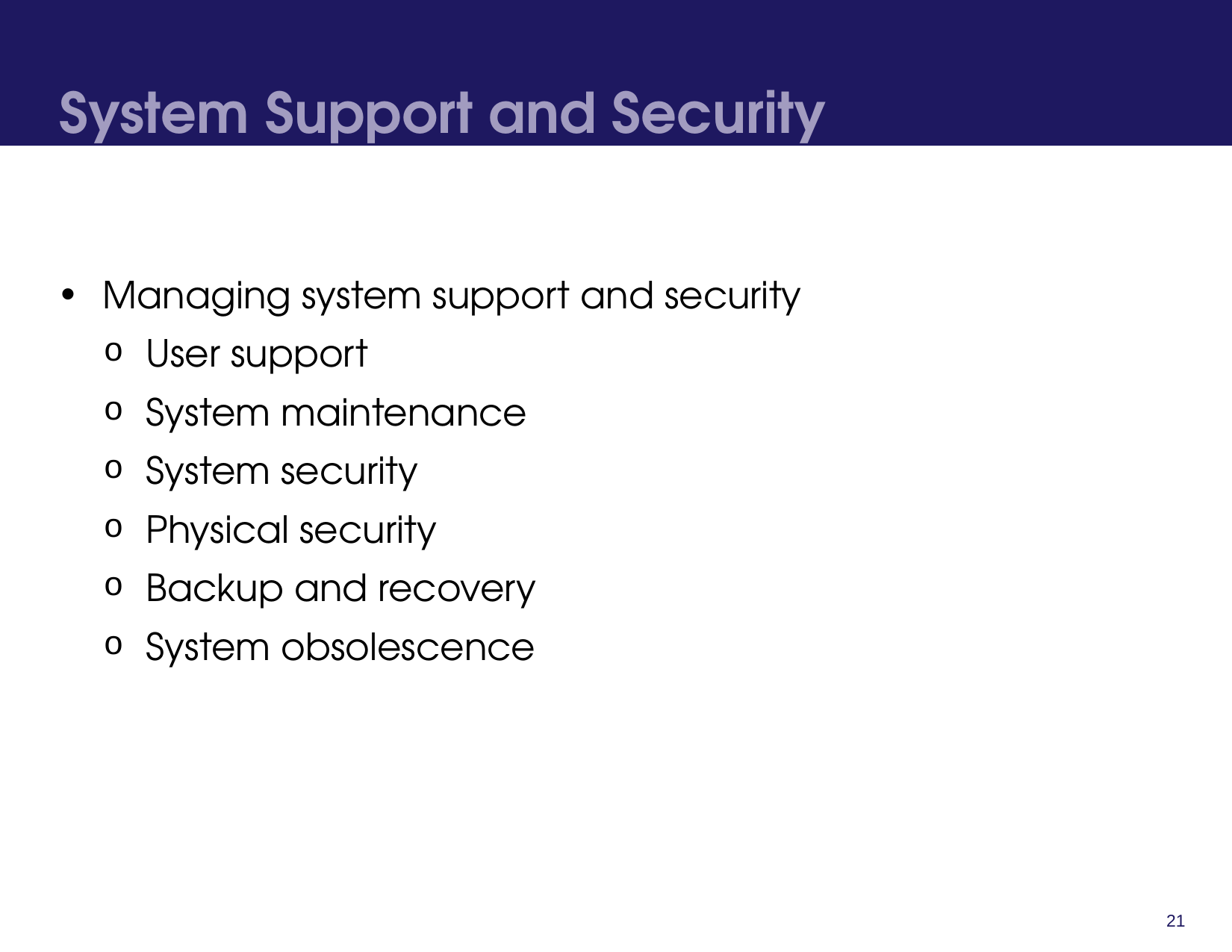

# System Support and Security
Managing system support and security
User support
System maintenance
System security
Physical security
Backup and recovery
System obsolescence
21